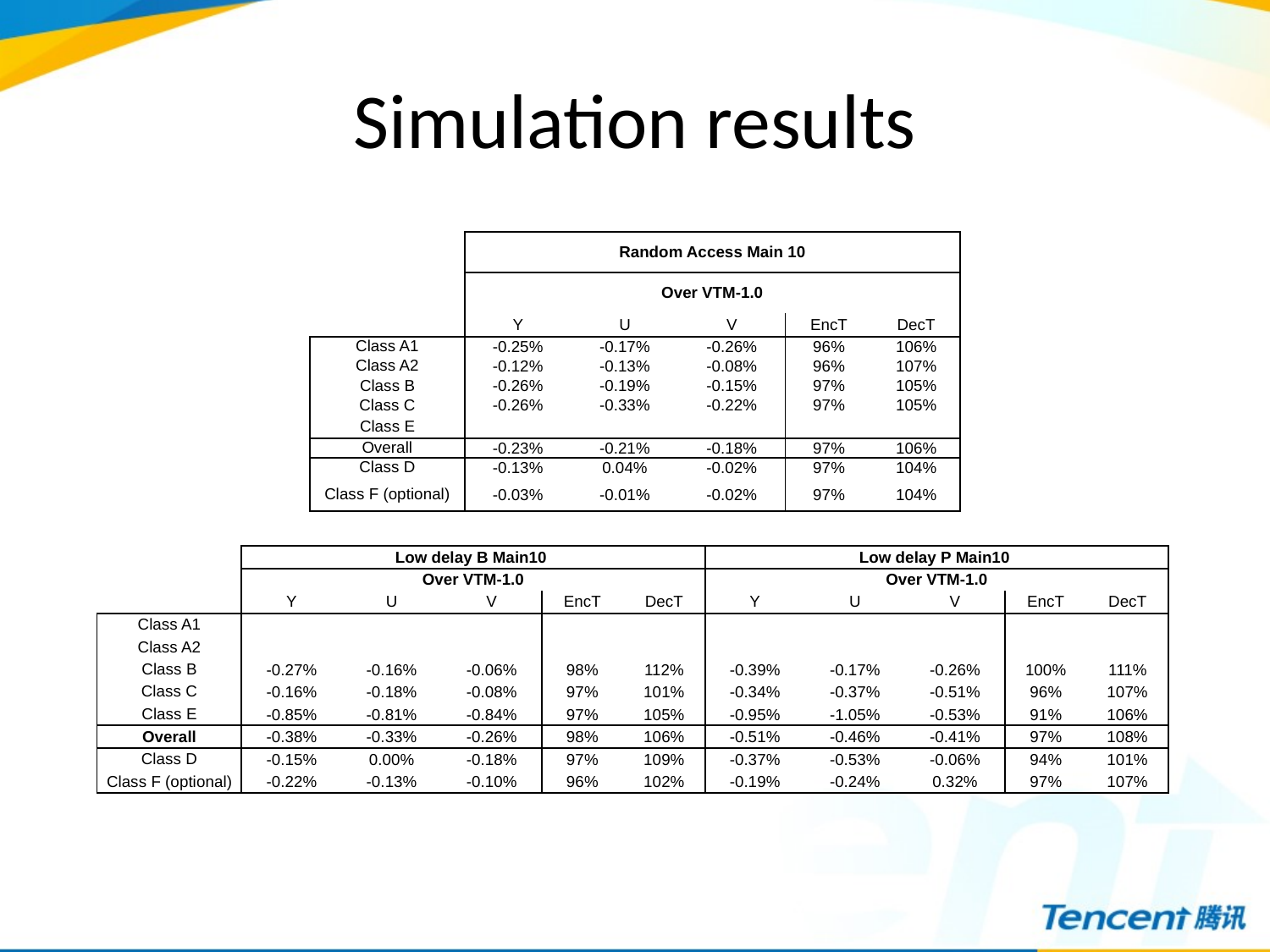

# Simulation results
|  | Random Access Main 10 |  |  |  |  |
| --- | --- | --- | --- | --- | --- |
|  | Over VTM-1.0 |  |  |  |  |
|  | Y | U | V | EncT | DecT |
| Class A1 | -0.25% | -0.17% | -0.26% | 96% | 106% |
| Class A2 | -0.12% | -0.13% | -0.08% | 96% | 107% |
| Class B | -0.26% | -0.19% | -0.15% | 97% | 105% |
| Class C | -0.26% | -0.33% | -0.22% | 97% | 105% |
| Class E |  |  |  |  |  |
| Overall | -0.23% | -0.21% | -0.18% | 97% | 106% |
| Class D | -0.13% | 0.04% | -0.02% | 97% | 104% |
| Class F (optional) | -0.03% | -0.01% | -0.02% | 97% | 104% |
|  | Low delay B Main10 |  |  |  |  |
| --- | --- | --- | --- | --- | --- |
|  | Over VTM-1.0 |  |  |  |  |
|  | Y | U | V | EncT | DecT |
| Class A1 |  |  |  |  |  |
| Class A2 |  |  |  |  |  |
| Class B | -0.27% | -0.16% | -0.06% | 98% | 112% |
| Class C | -0.16% | -0.18% | -0.08% | 97% | 101% |
| Class E | -0.85% | -0.81% | -0.84% | 97% | 105% |
| Overall | -0.38% | -0.33% | -0.26% | 98% | 106% |
| Class D | -0.15% | 0.00% | -0.18% | 97% | 109% |
| Class F (optional) | -0.22% | -0.13% | -0.10% | 96% | 102% |
| Low delay P Main10 |  |  |  |  |
| --- | --- | --- | --- | --- |
| Over VTM-1.0 |  |  |  |  |
| Y | U | V | EncT | DecT |
|  |  |  |  |  |
|  |  |  |  |  |
| -0.39% | -0.17% | -0.26% | 100% | 111% |
| -0.34% | -0.37% | -0.51% | 96% | 107% |
| -0.95% | -1.05% | -0.53% | 91% | 106% |
| -0.51% | -0.46% | -0.41% | 97% | 108% |
| -0.37% | -0.53% | -0.06% | 94% | 101% |
| -0.19% | -0.24% | 0.32% | 97% | 107% |